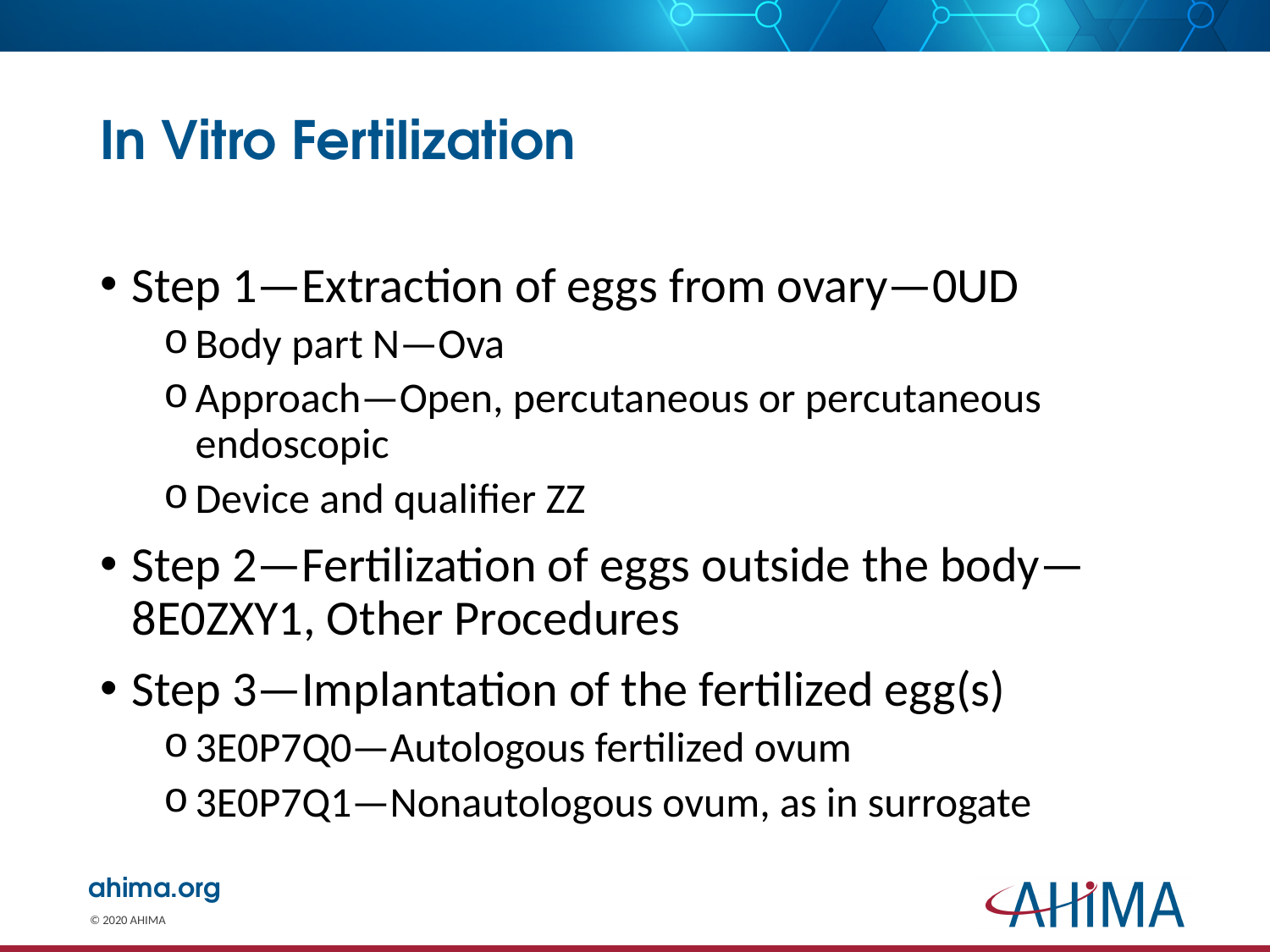

# In Vitro Fertilization
Step 1—Extraction of eggs from ovary—0UD
Body part N—Ova
Approach—Open, percutaneous or percutaneous endoscopic
Device and qualifier ZZ
Step 2—Fertilization of eggs outside the body—8E0ZXY1, Other Procedures
Step 3—Implantation of the fertilized egg(s)
3E0P7Q0—Autologous fertilized ovum
3E0P7Q1—Nonautologous ovum, as in surrogate